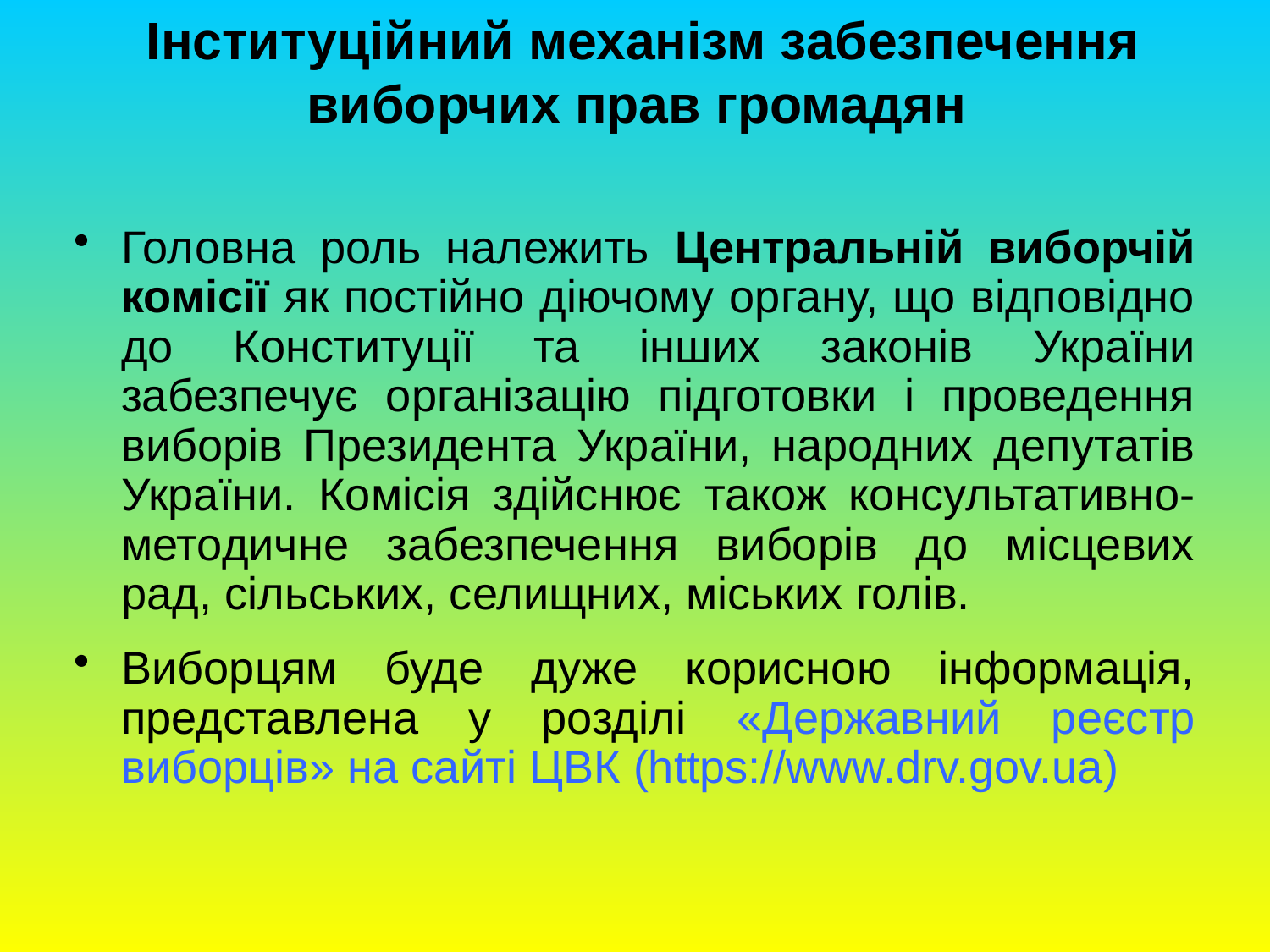

# Інституційний механізм забезпечення виборчих прав громадян
Головна роль належить Центральній виборчій комісії як постійно діючому органу, що відповідно до Конституції та інших законів України забезпечує організацію підготовки і проведення виборів Президента України, народних депутатів України. Комісія здійснює також консультативно-методичне забезпечення виборів до місцевих рад, сільських, селищних, міських голів.

Виборцям буде дуже корисною інформація, представлена у розділі «Державний реєстр виборців» на сайті ЦВК (https://www.drv.gov.ua)